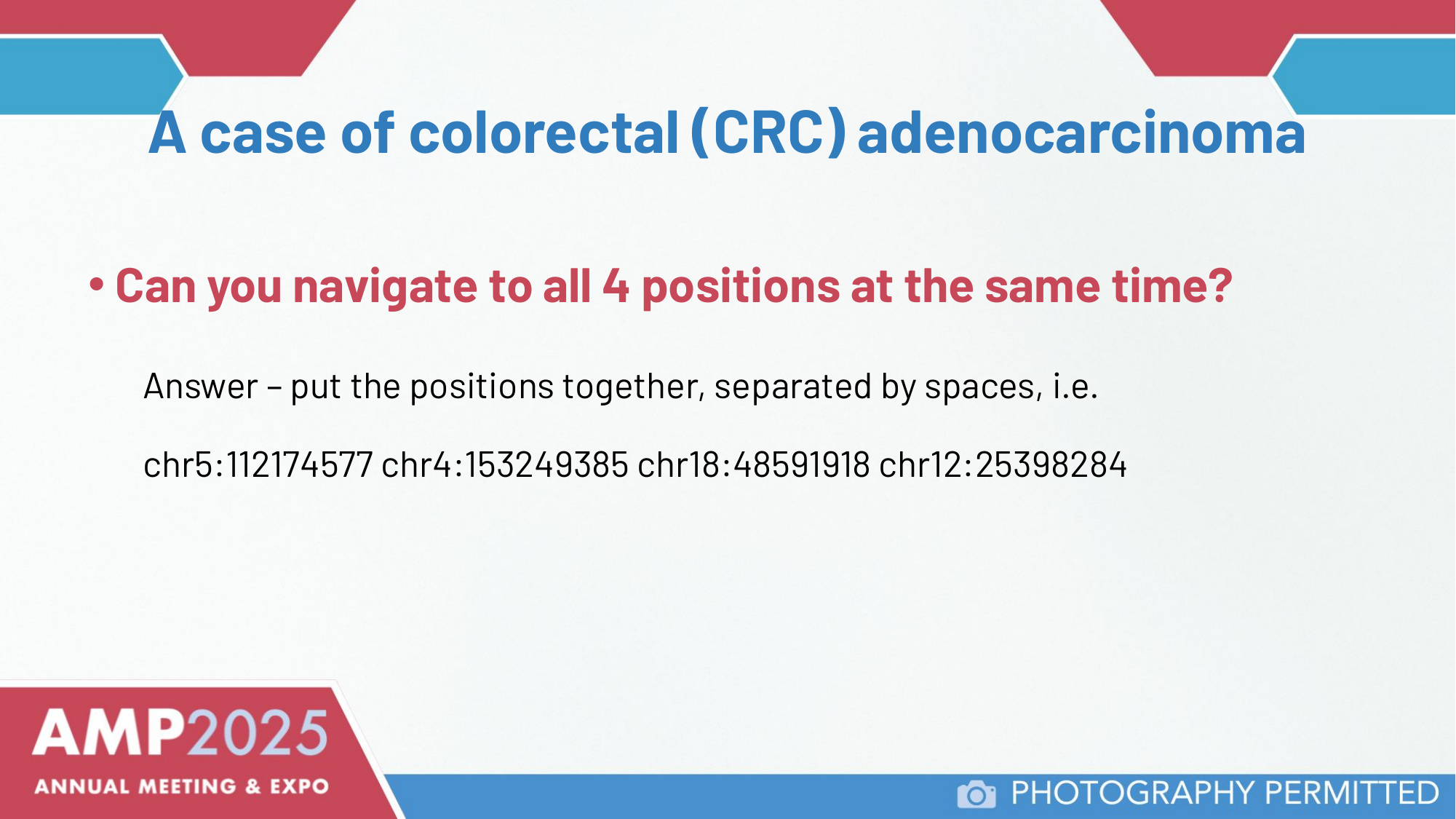

A case of colorectal (CRC) adenocarcinoma
Can you navigate to all 4 positions at the same time?

Answer – put the positions together, separated by spaces, i.e.
chr5:112174577 chr4:153249385 chr18:48591918 chr12:25398284